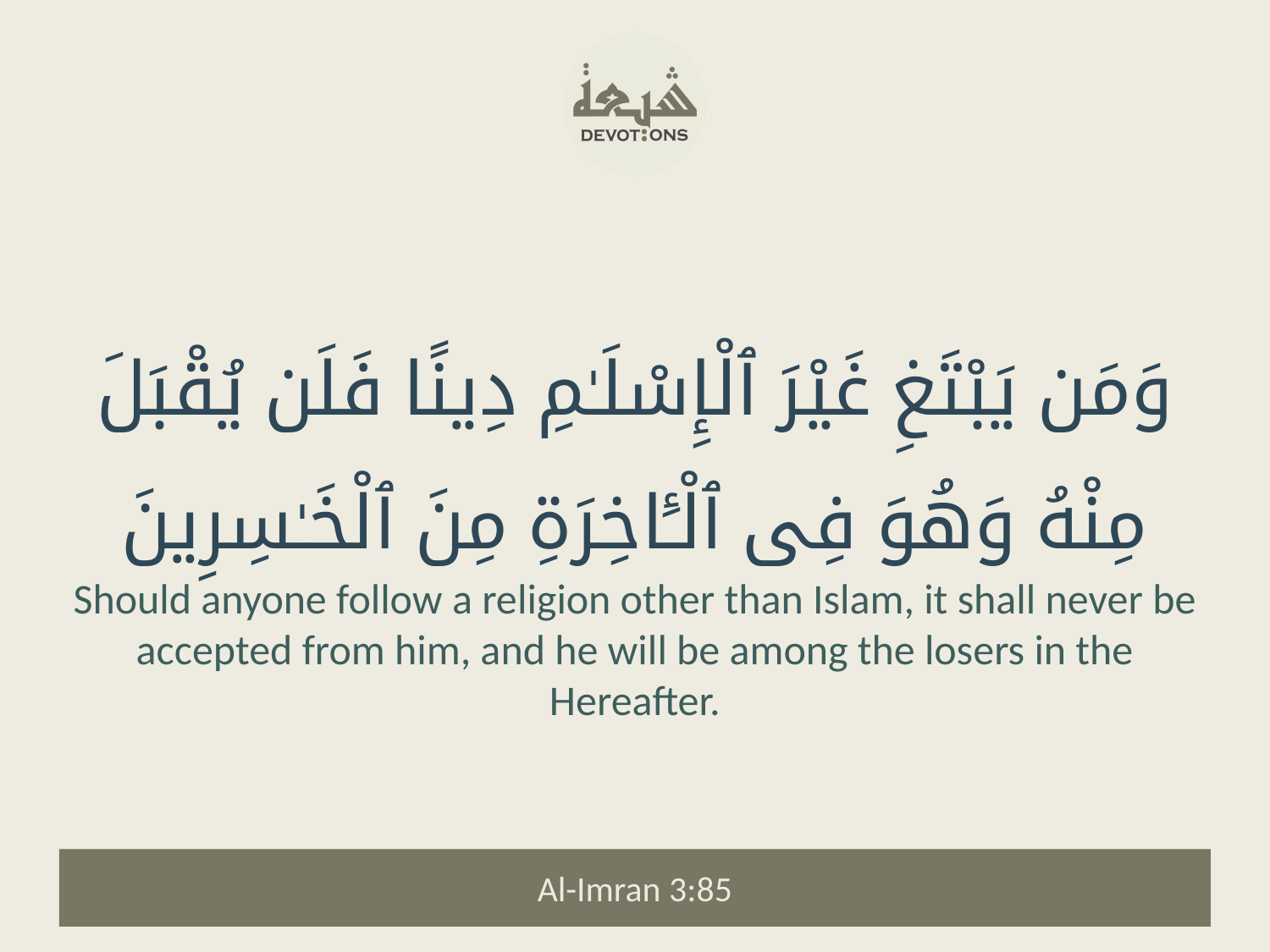

وَمَن يَبْتَغِ غَيْرَ ٱلْإِسْلَـٰمِ دِينًا فَلَن يُقْبَلَ مِنْهُ وَهُوَ فِى ٱلْـَٔاخِرَةِ مِنَ ٱلْخَـٰسِرِينَ
Should anyone follow a religion other than Islam, it shall never be accepted from him, and he will be among the losers in the Hereafter.
Al-Imran 3:85